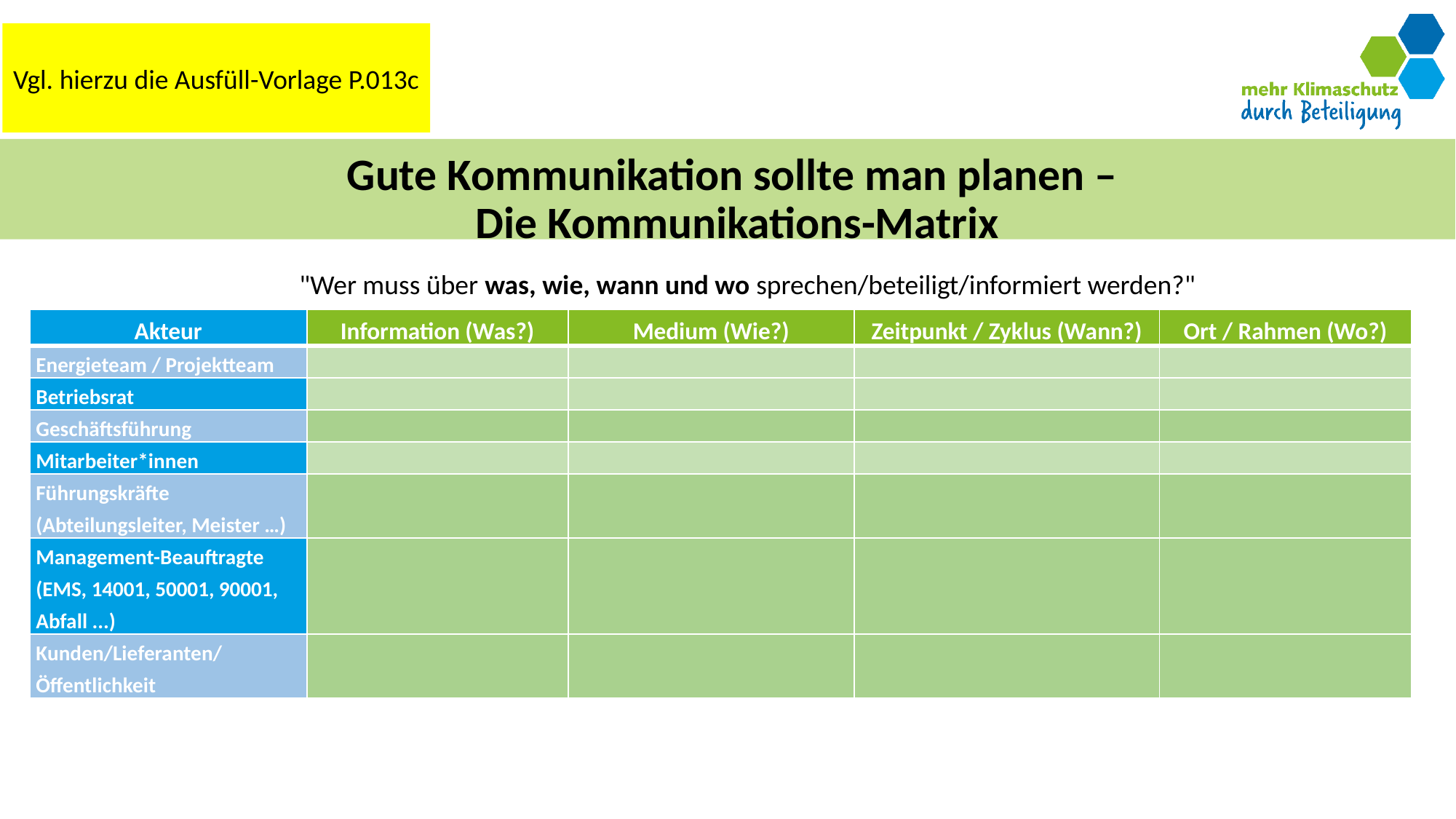

Vgl. hierzu die Ausfüll-Vorlage P.013c

# Gute Kommunikation sollte man planen – Die Kommunikations-Matrix
"Wer muss über was, wie, wann und wo sprechen/beteiligt/informiert werden?"
| Akteur | Information (Was?) | Medium (Wie?) | Zeitpunkt / Zyklus (Wann?) | Ort / Rahmen (Wo?) |
| --- | --- | --- | --- | --- |
| Energieteam / Projektteam |  |  |  |  |
| Betriebsrat |  |  |  |  |
| Geschäftsführung |  |  |  |  |
| Mitarbeiter\*innen |  |  |  |  |
| Führungskräfte (Abteilungsleiter, Meister …) |  |  |  |  |
| Management-Beauftragte (EMS, 14001, 50001, 90001, Abfall ...) |  |  |  |  |
| Kunden/Lieferanten/Öffentlichkeit |  |  |  |  |